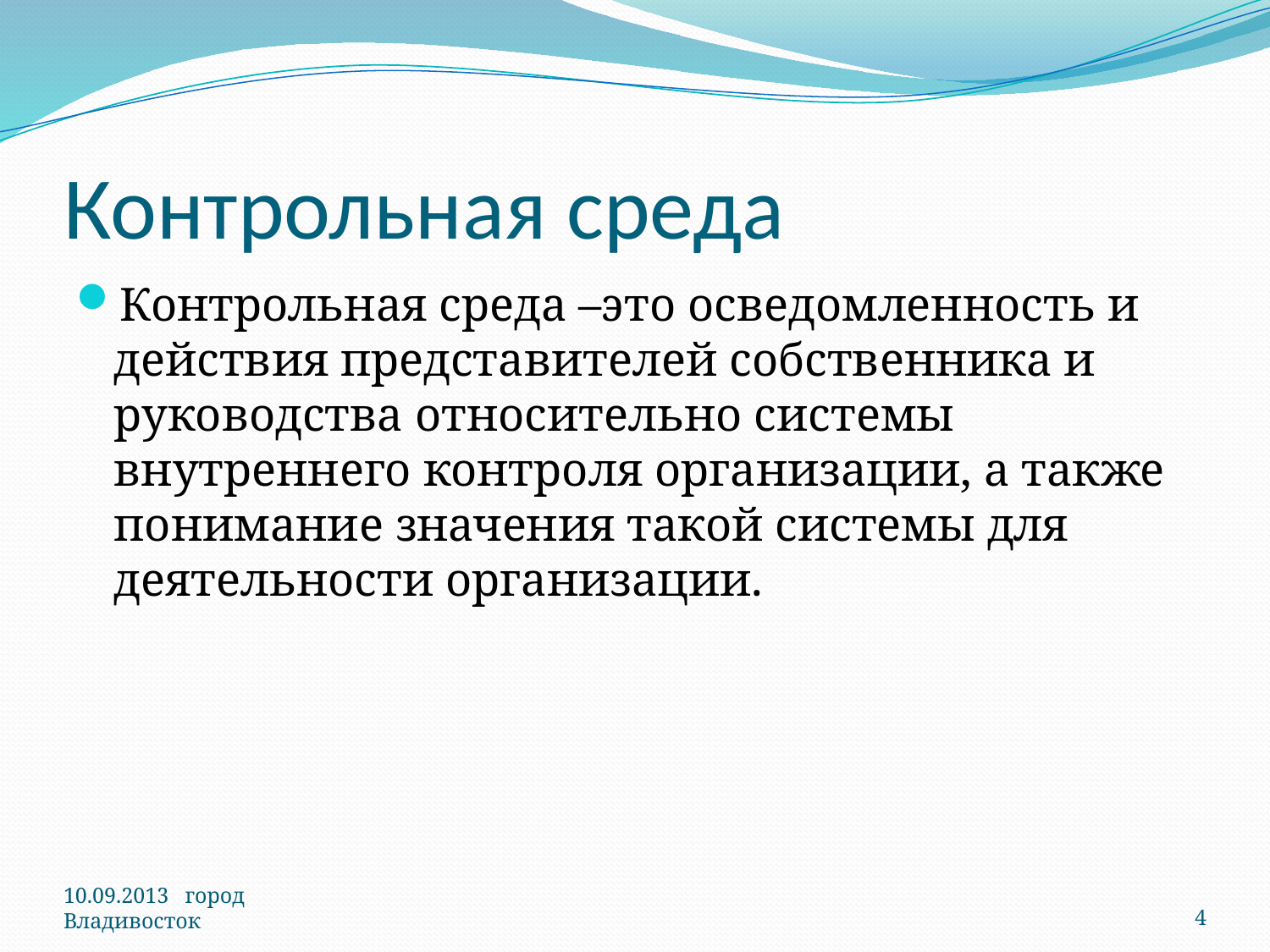

# Контрольная среда
Контрольная среда –это осведомленность и действия представителей собственника и руководства относительно системы внутреннего контроля организации, а также понимание значения такой системы для деятельности организации.
10.09.2013   город Владивосток

4